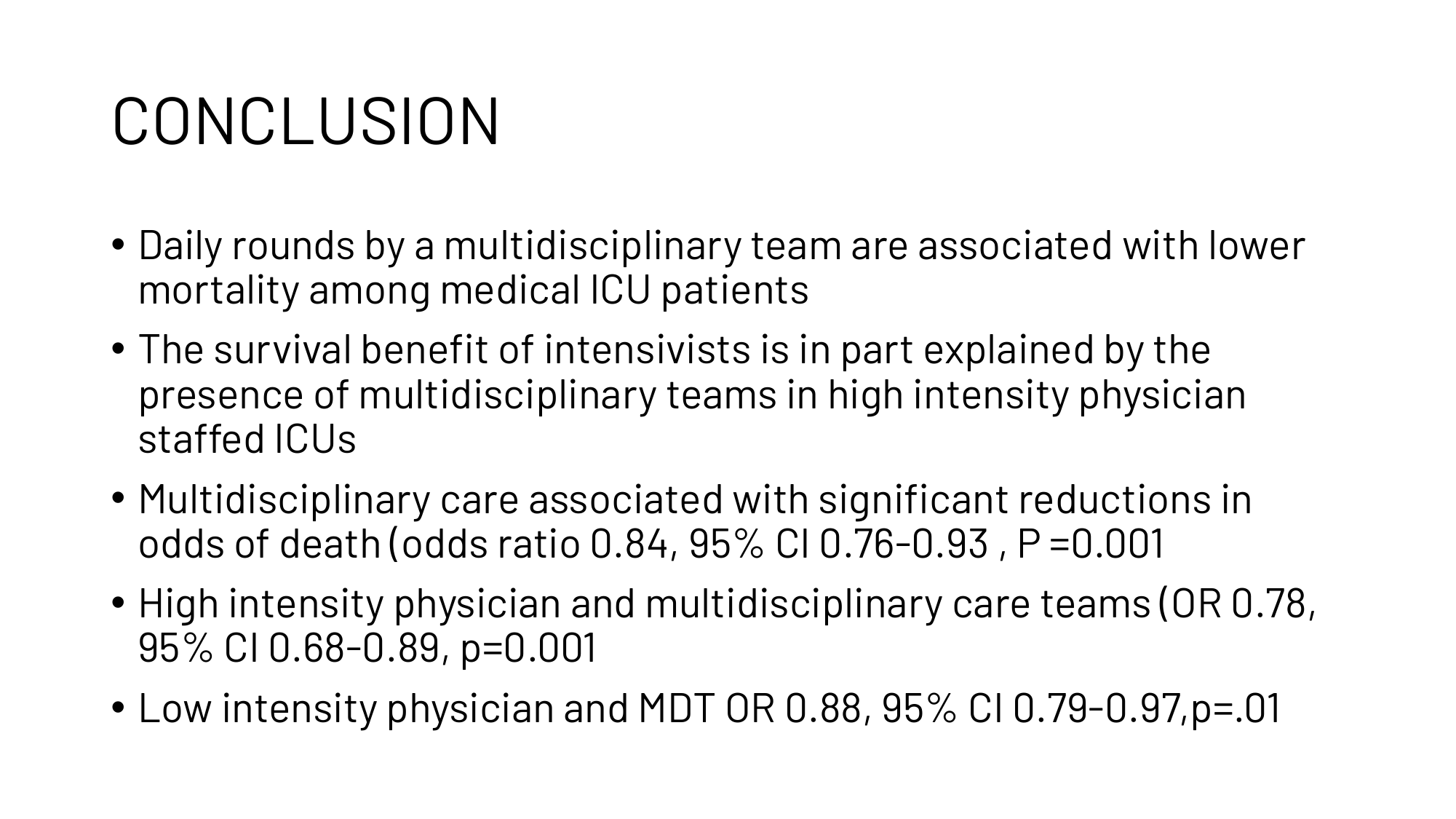

# CONCLUSION
Daily rounds by a multidisciplinary team are associated with lower mortality among medical ICU patients
The survival benefit of intensivists is in part explained by the presence of multidisciplinary teams in high intensity physician staffed ICUs
Multidisciplinary care associated with significant reductions in odds of death (odds ratio 0.84, 95% CI 0.76-0.93 , P =0.001
High intensity physician and multidisciplinary care teams (OR 0.78, 95% CI 0.68-0.89, p=0.001
Low intensity physician and MDT OR 0.88, 95% CI 0.79-0.97,p=.01